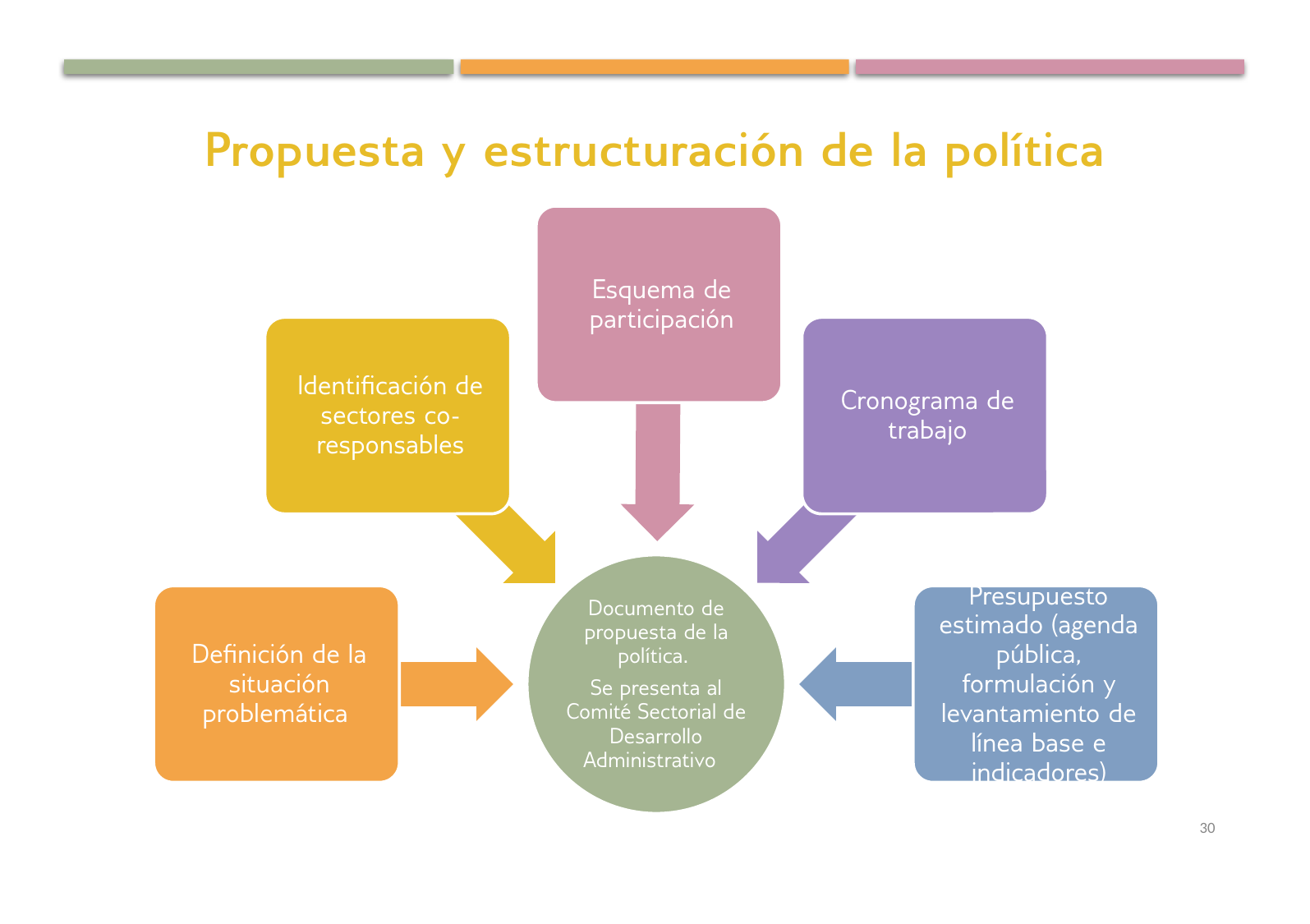

Propuesta y estructuración de la política
Documento de propuesta de la política.
Se presenta al Comité Sectorial de Desarrollo Administrativo
Definición de la situación problemática
Identificación de sectores co-responsables
Esquema de participación
Cronograma de trabajo
Presupuesto estimado (agenda pública, formulación y levantamiento de línea base e indicadores)
30